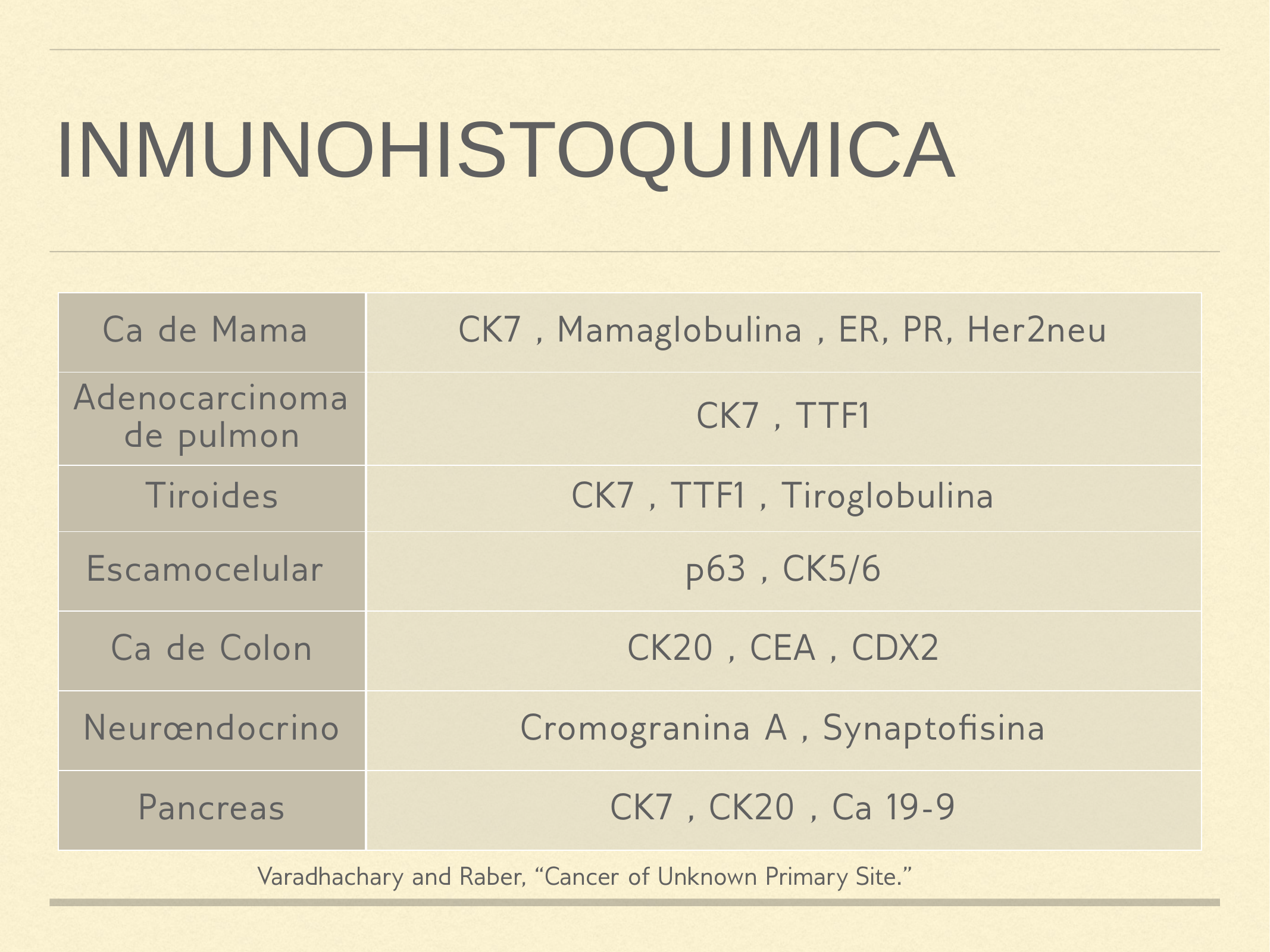

# inmunohistoquimica
| Ca de Mama | CK7 , Mamaglobulina , ER, PR, Her2neu |
| --- | --- |
| Adenocarcinoma de pulmon | CK7 , TTF1 |
| Tiroides | CK7 , TTF1 , Tiroglobulina |
| Escamocelular | p63 , CK5/6 |
| Ca de Colon | CK20 , CEA , CDX2 |
| Neuroendocrino | Cromogranina A , Synaptofisina |
| Pancreas | CK7 , CK20 , Ca 19-9 |
Varadhachary and Raber, “Cancer of Unknown Primary Site.”